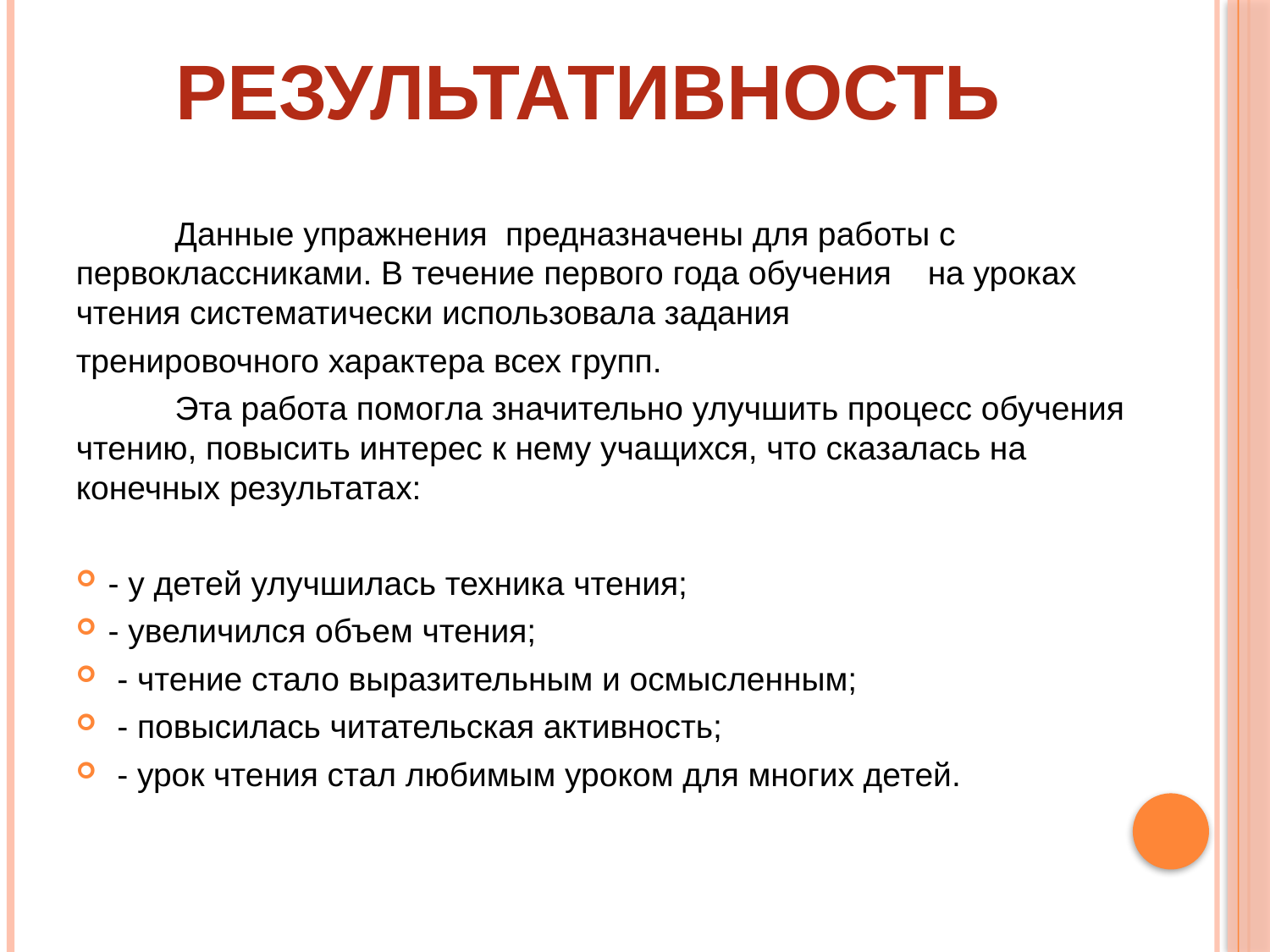

# Результативность
	Данные упражнения  предназначены для работы с первоклассниками. В течение первого года обучения    на уроках чтения систематически использовала задания
тренировочного характера всех групп.
 	Эта работа помогла значительно улучшить процесс обучения чтению, повысить интерес к нему учащихся, что сказалась на конечных результатах:

- у детей улучшилась техника чтения;
- увеличился объем чтения;
 - чтение стало выразительным и осмысленным;
 - повысилась читательская активность;
 - урок чтения стал любимым уроком для многих детей.